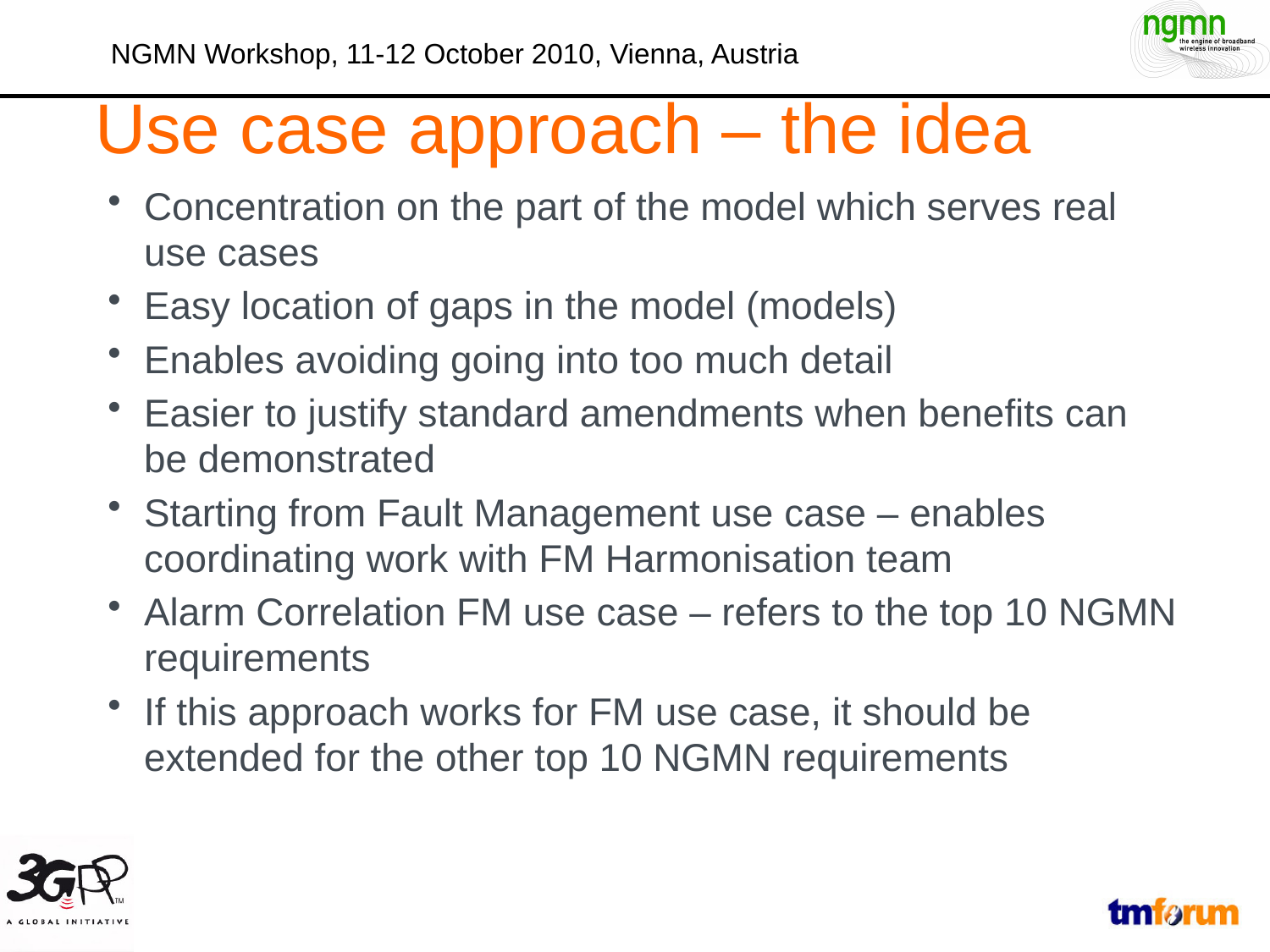

Use case approach – the idea
Concentration on the part of the model which serves real use cases
Easy location of gaps in the model (models)
Enables avoiding going into too much detail
Easier to justify standard amendments when benefits can be demonstrated
Starting from Fault Management use case – enables coordinating work with FM Harmonisation team
Alarm Correlation FM use case – refers to the top 10 NGMN requirements
If this approach works for FM use case, it should be extended for the other top 10 NGMN requirements